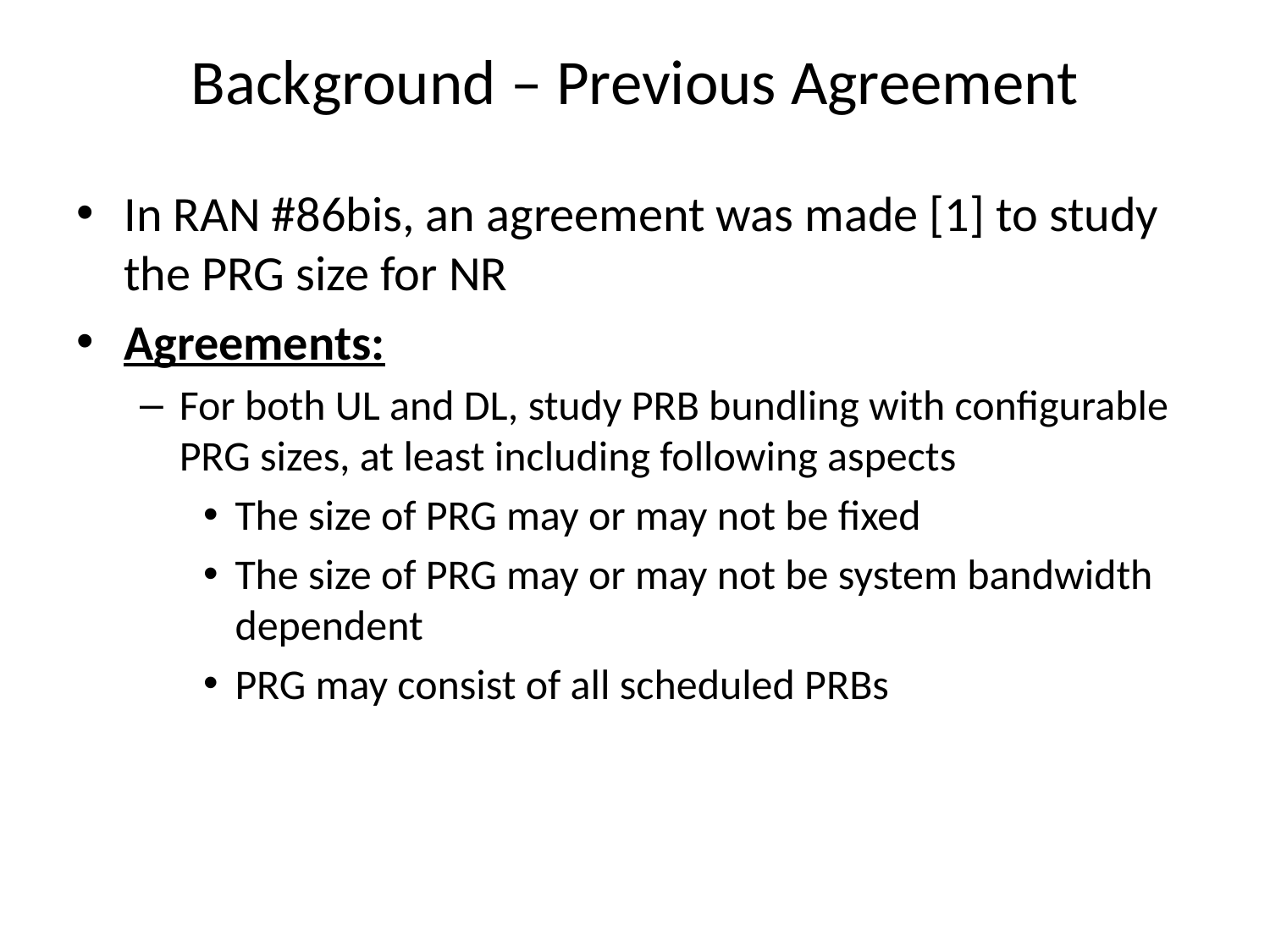

# Background – Previous Agreement
In RAN #86bis, an agreement was made [1] to study the PRG size for NR
Agreements:
For both UL and DL, study PRB bundling with configurable PRG sizes, at least including following aspects
The size of PRG may or may not be fixed
The size of PRG may or may not be system bandwidth dependent
PRG may consist of all scheduled PRBs